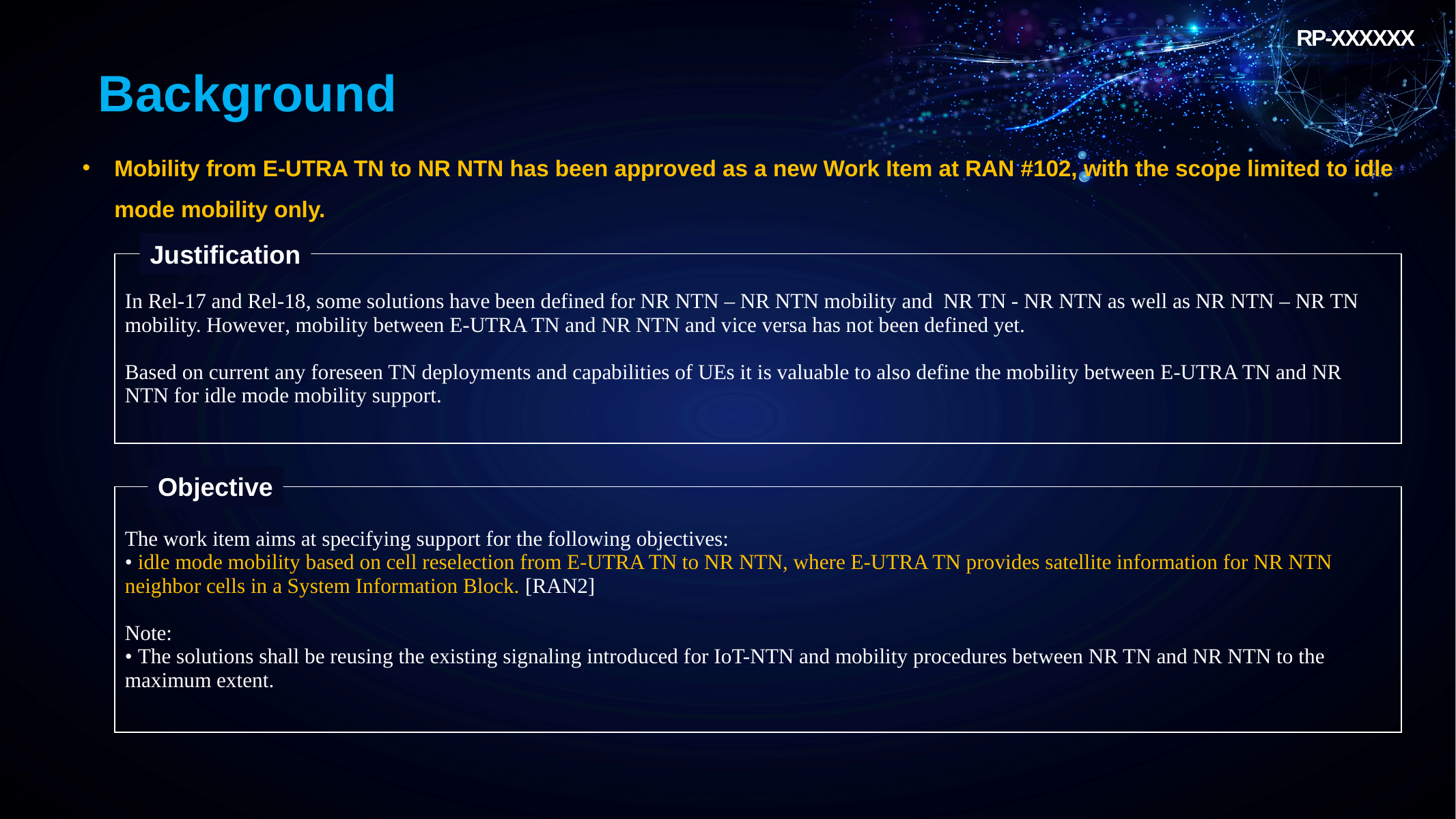

RP-XXXXXX
Background
Mobility from E-UTRA TN to NR NTN has been approved as a new Work Item at RAN #102, with the scope limited to idle mode mobility only.

Justification
| In Rel-17 and Rel-18, some solutions have been defined for NR NTN – NR NTN mobility and NR TN - NR NTN as well as NR NTN – NR TN mobility. However, mobility between E-UTRA TN and NR NTN and vice versa has not been defined yet. Based on current any foreseen TN deployments and capabilities of UEs it is valuable to also define the mobility between E-UTRA TN and NR NTN for idle mode mobility support. |
| --- |
Objective
| The work item aims at specifying support for the following objectives: • idle mode mobility based on cell reselection from E-UTRA TN to NR NTN, where E-UTRA TN provides satellite information for NR NTN neighbor cells in a System Information Block. [RAN2] Note: • The solutions shall be reusing the existing signaling introduced for IoT-NTN and mobility procedures between NR TN and NR NTN to the maximum extent. |
| --- |